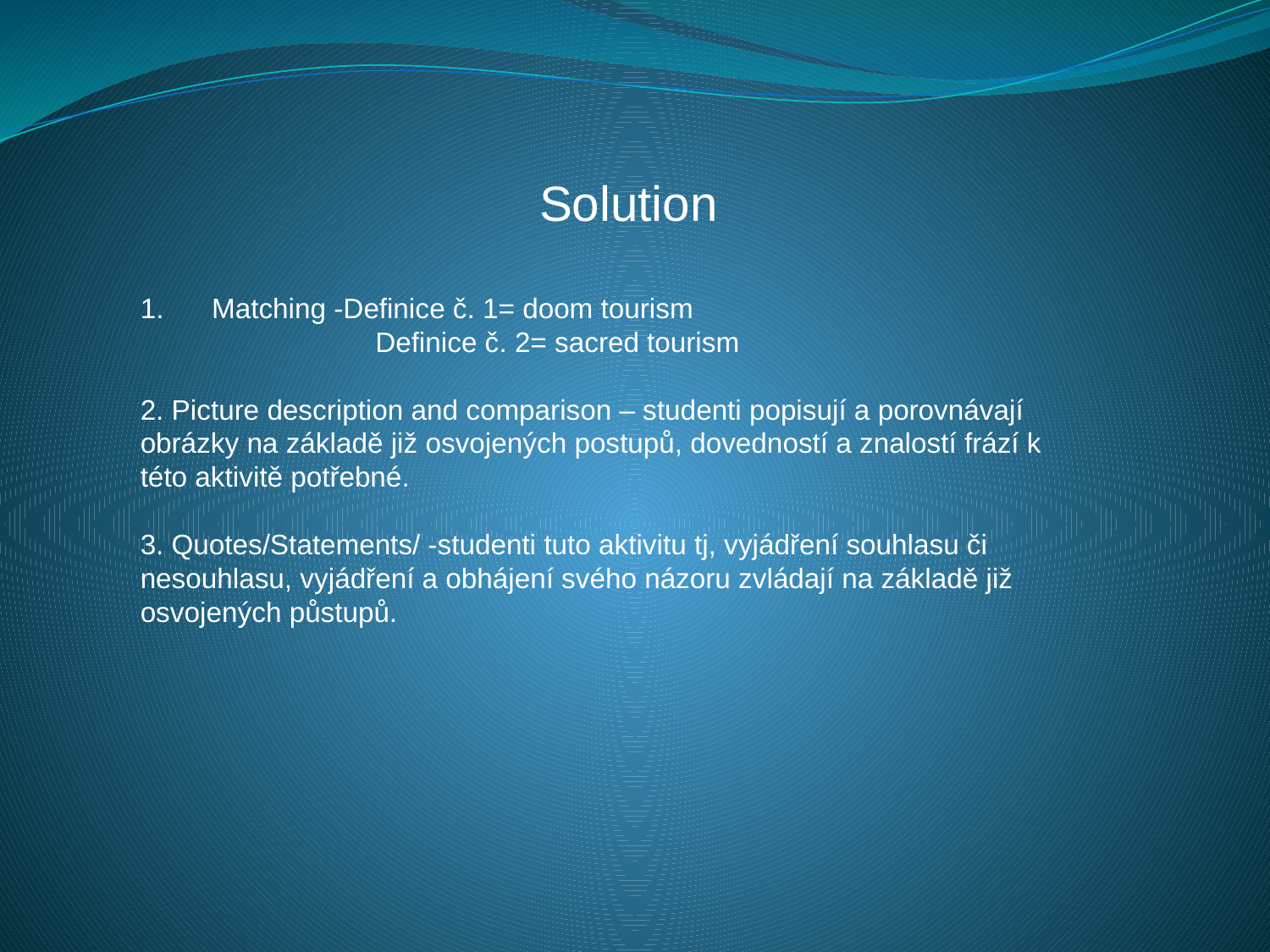

Solution

Matching -Definice č. 1= doom tourism
                              Definice č. 2= sacred tourism

2. Picture description and comparison – studenti popisují a porovnávají obrázky na základě již osvojených postupů, dovedností a znalostí frází k této aktivitě potřebné.

3. Quotes/Statements/ -studenti tuto aktivitu tj, vyjádření souhlasu či nesouhlasu, vyjádření a obhájení svého názoru zvládají na základě již osvojených půstupů.